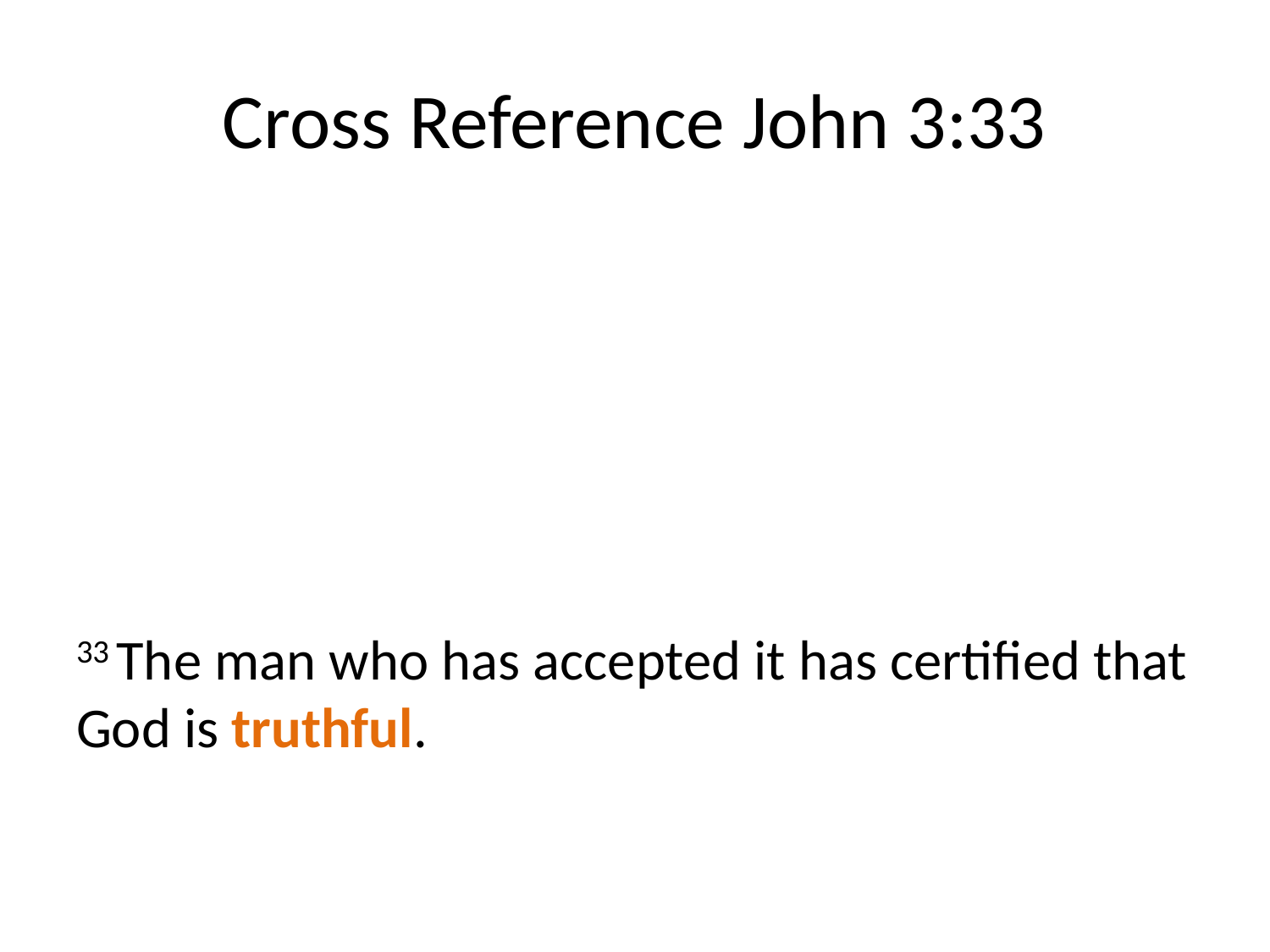

# Cross Reference John 3:33

33 The man who has accepted it has certified that God is truthful.